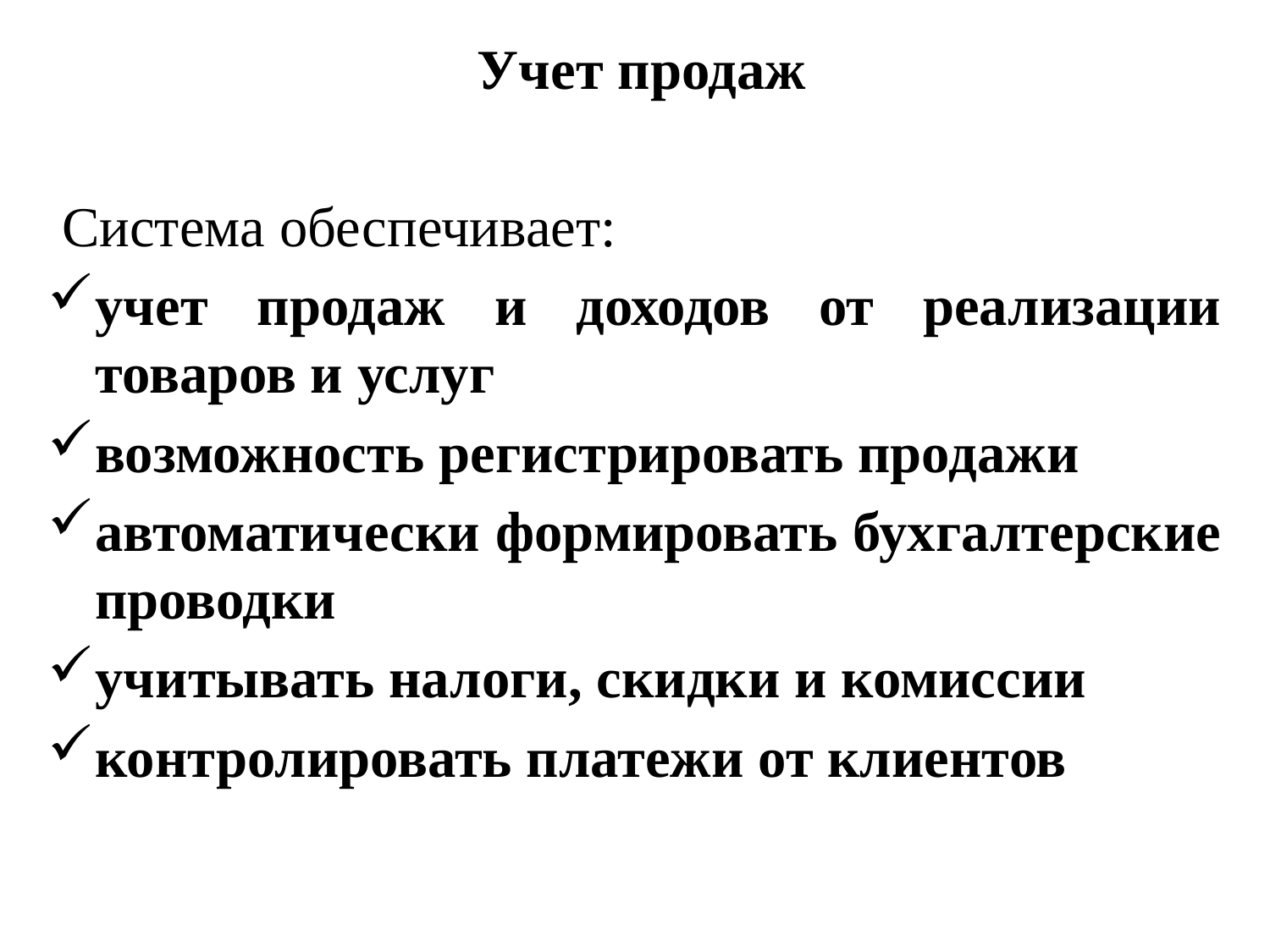

Учет продаж

 Система обеспечивает:
учет продаж и доходов от реализации товаров и услуг
возможность регистрировать продажи
автоматически формировать бухгалтерские проводки
учитывать налоги, скидки и комиссии
контролировать платежи от клиентов